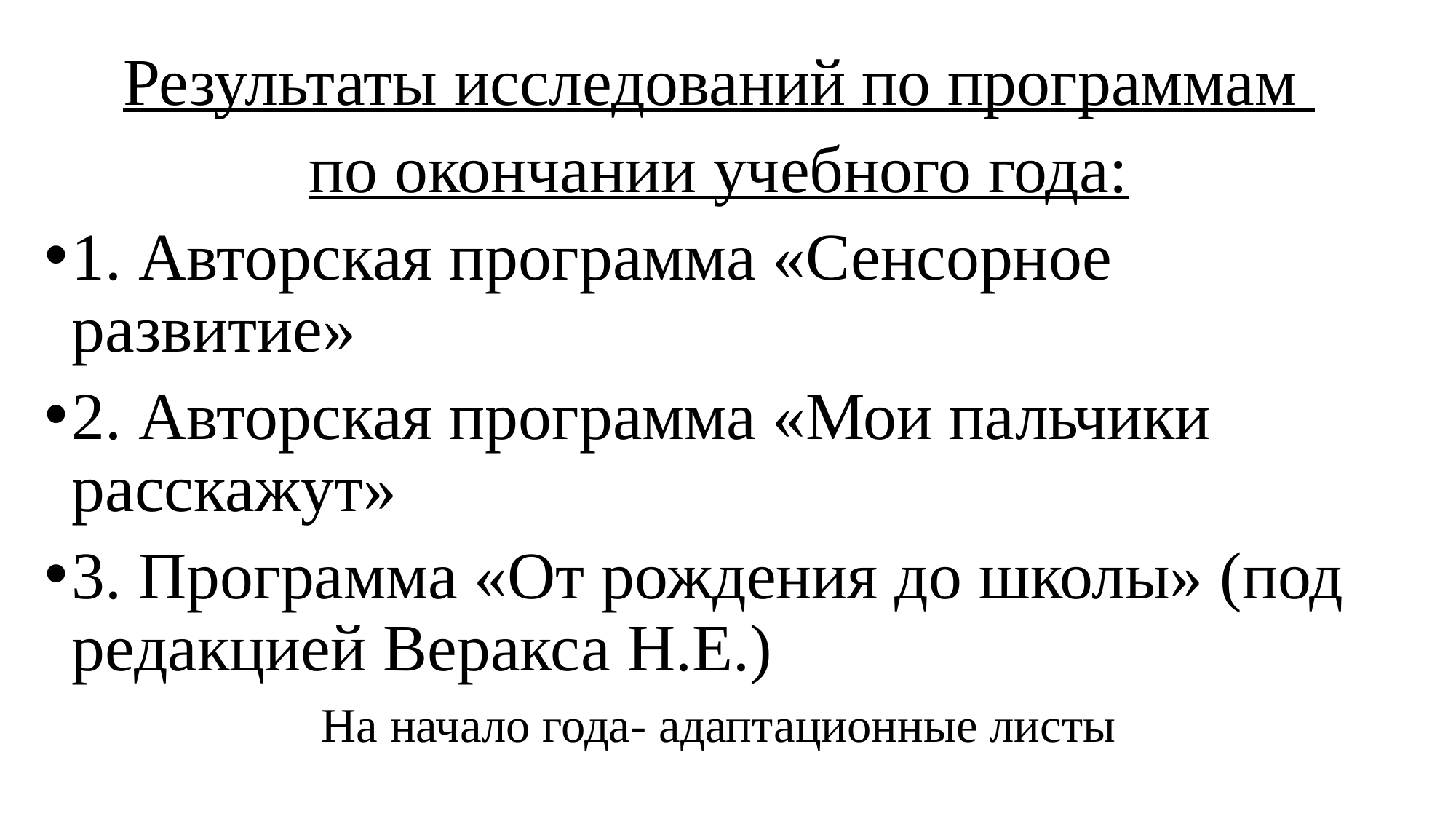

Результаты исследований по программам
по окончании учебного года:
1. Авторская программа «Сенсорное развитие»
2. Авторская программа «Мои пальчики расскажут»
3. Программа «От рождения до школы» (под редакцией Веракса Н.Е.)
На начало года- адаптационные листы